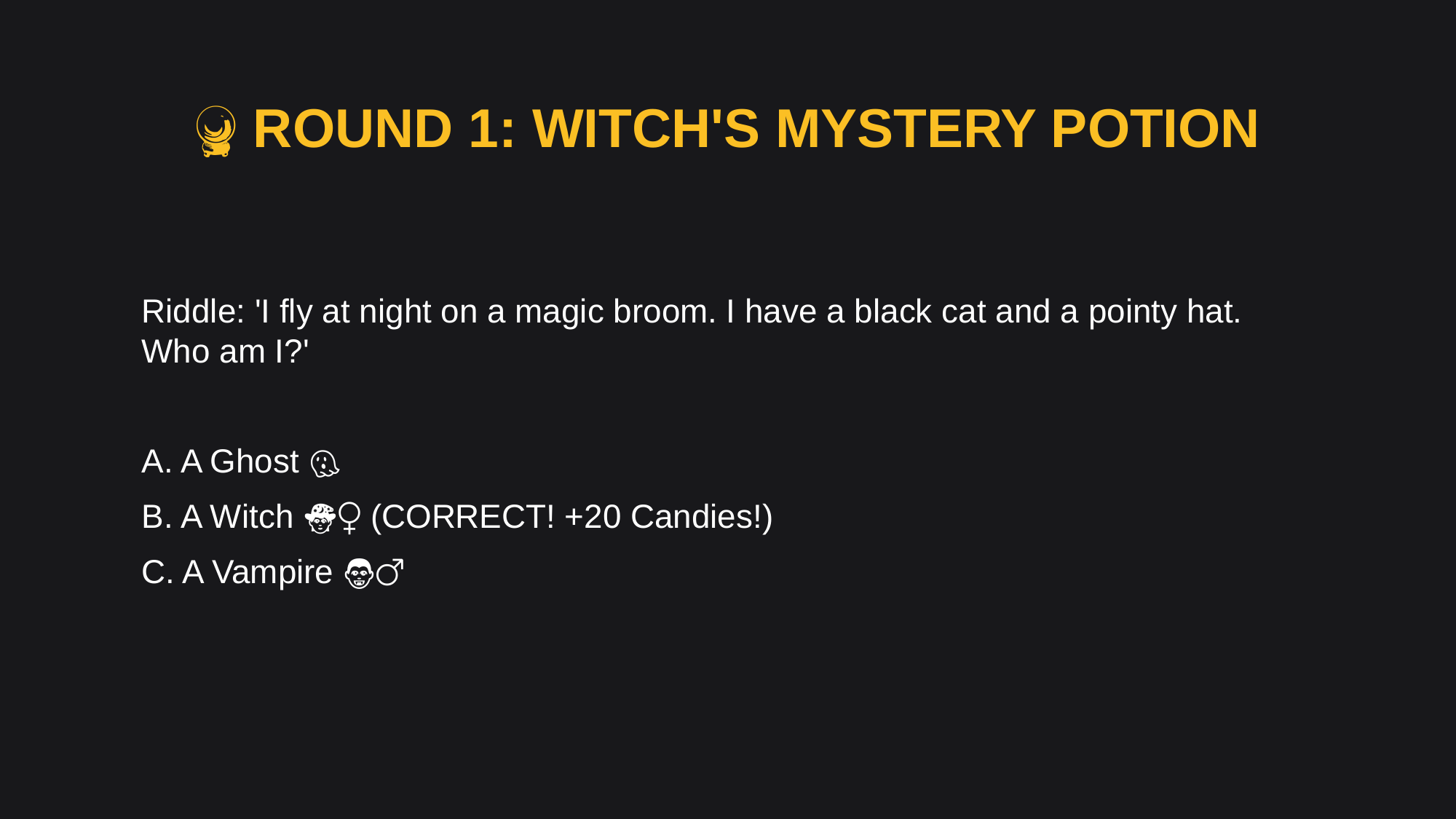

🔮 ROUND 1: WITCH'S MYSTERY POTION
Riddle: 'I fly at night on a magic broom. I have a black cat and a pointy hat. Who am I?'

A. A Ghost 👻
B. A Witch 🧙‍♀️ (CORRECT! +20 Candies!)
C. A Vampire 🧛‍♂️